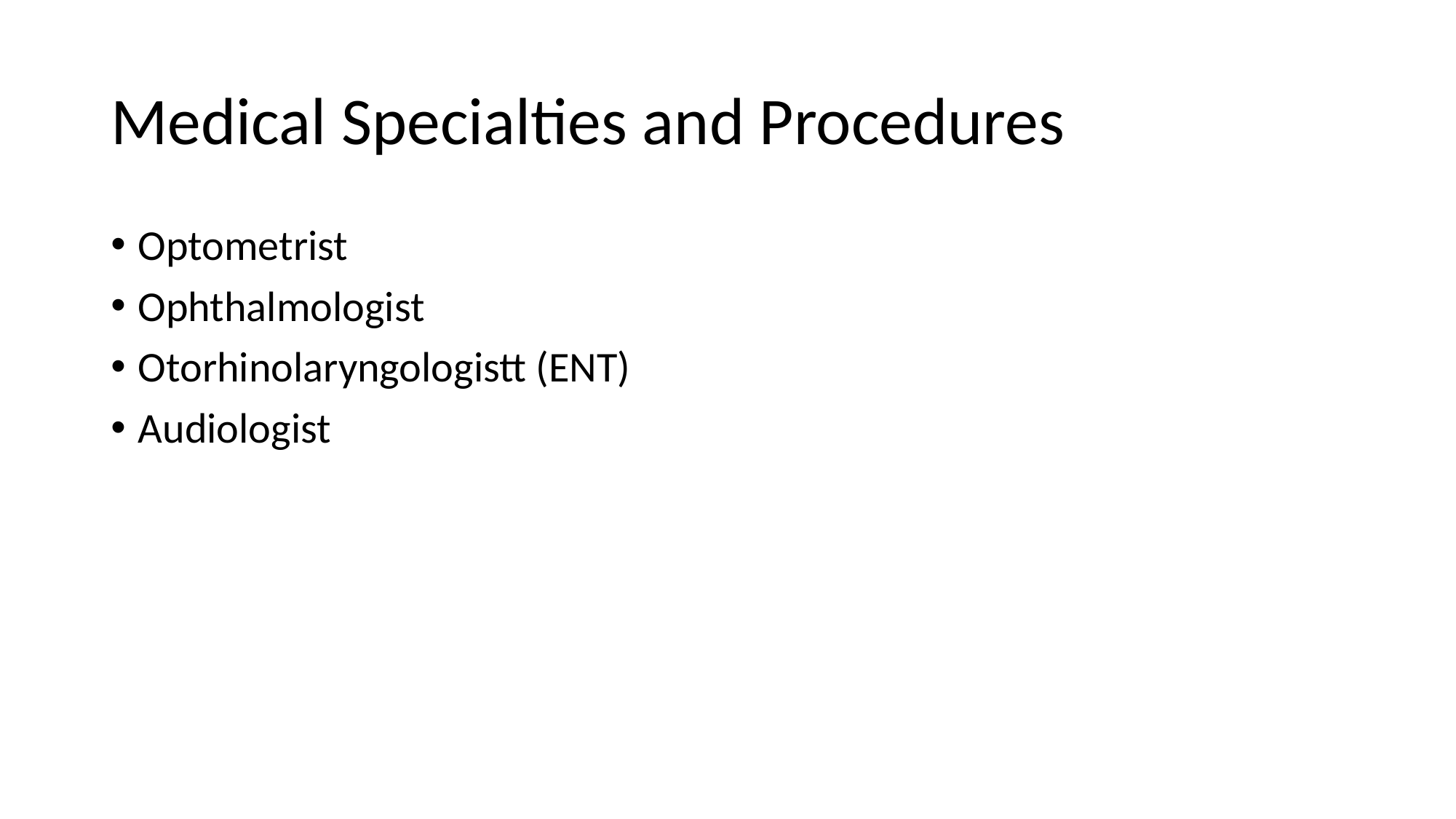

# Medical Specialties and Procedures
Optometrist
Ophthalmologist
Otorhinolaryngologistt (ENT)
Audiologist